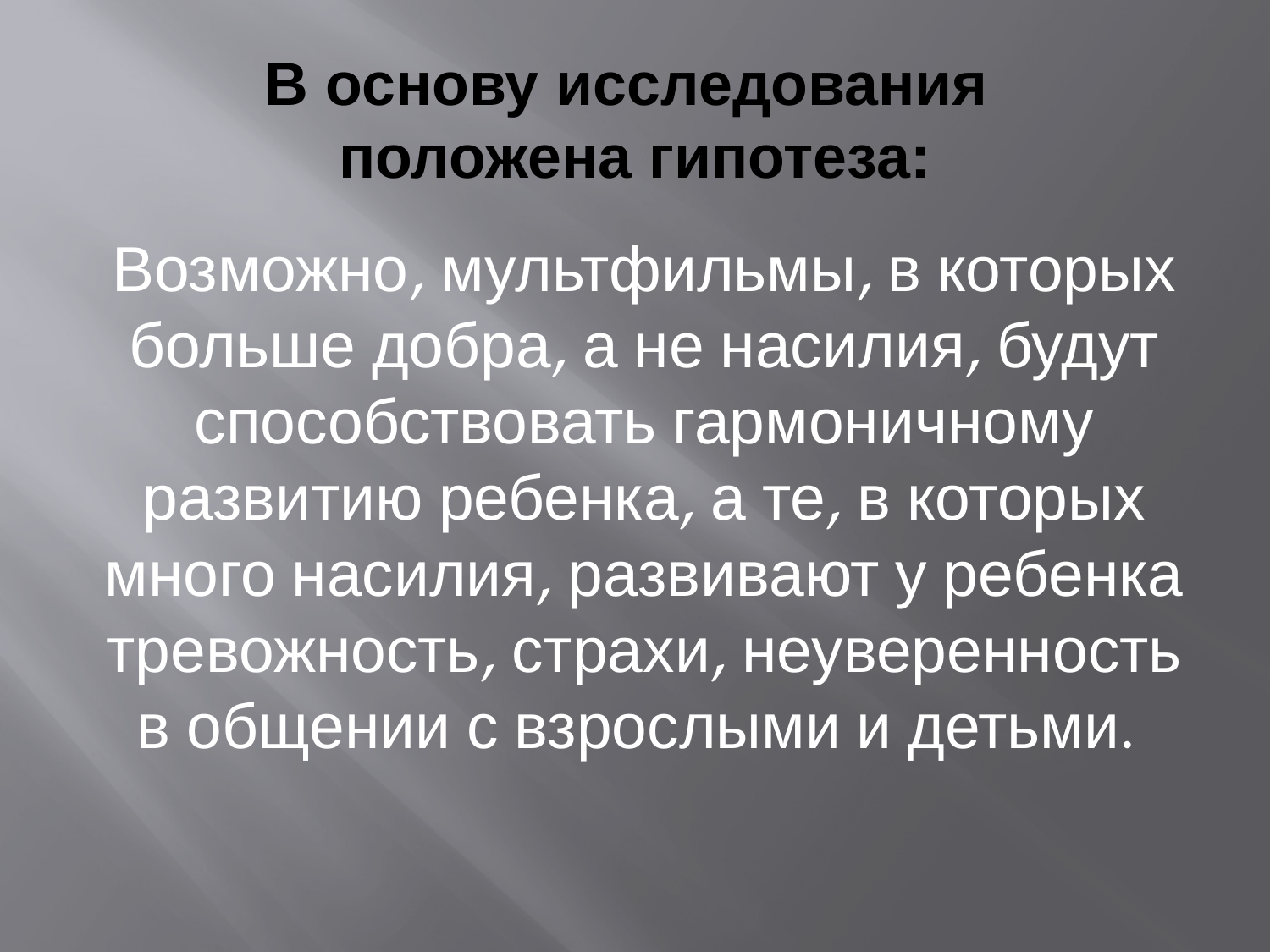

# В основу исследования положена гипотеза:
Возможно, мультфильмы, в которых больше добра, а не насилия, будут способствовать гармоничному развитию ребенка, а те, в которых много насилия, развивают у ребенка тревожность, страхи, неуверенность в общении с взрослыми и детьми.